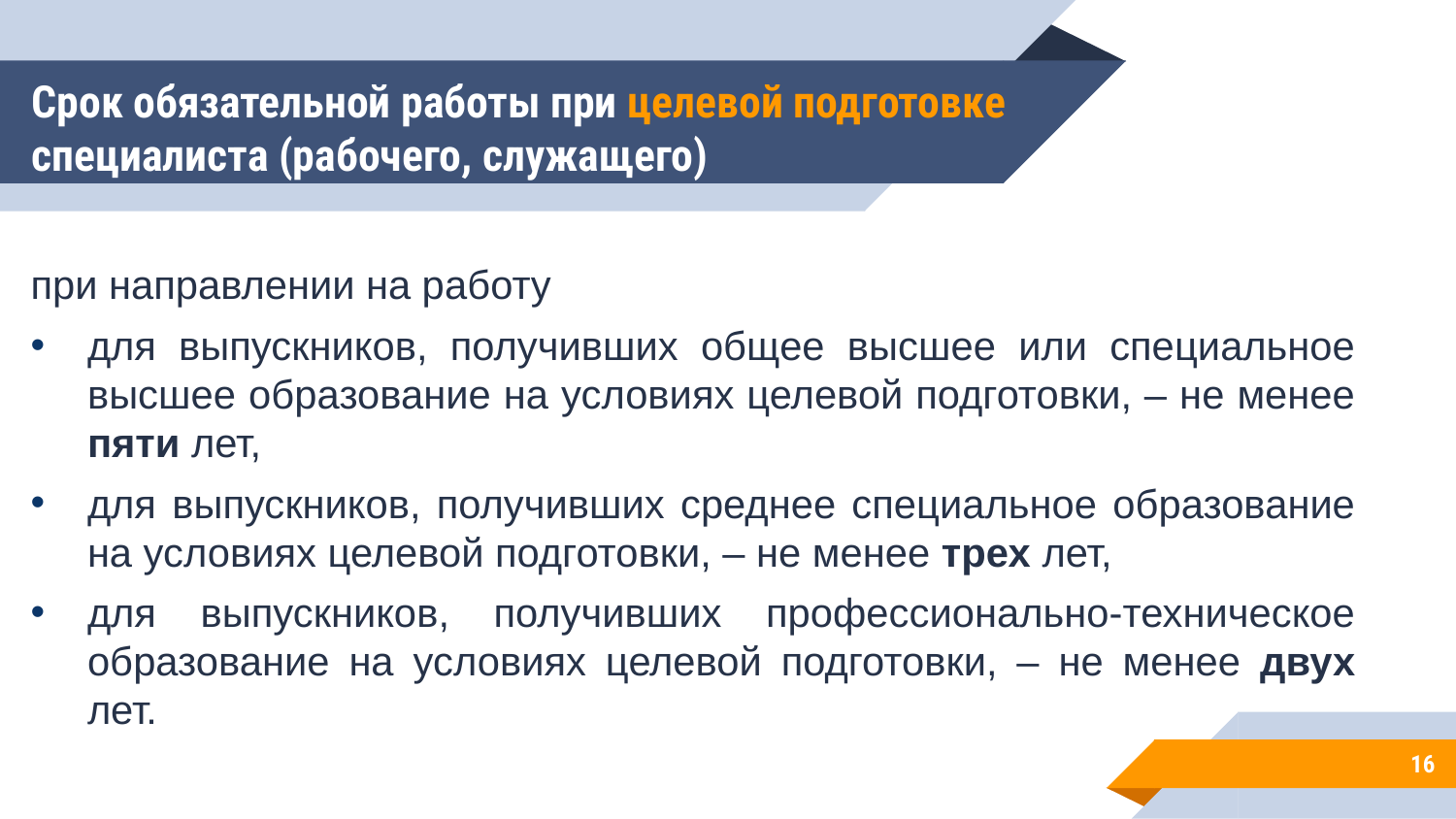

# Срок обязательной работы при целевой подготовке специалиста (рабочего, служащего)
при направлении на работу
для выпускников, получивших общее высшее или специальное высшее образование на условиях целевой подготовки, – не менее пяти лет,
для выпускников, получивших среднее специальное образование на условиях целевой подготовки, – не менее трех лет,
для выпускников, получивших профессионально-техническое образование на условиях целевой подготовки, – не менее двух лет.
16